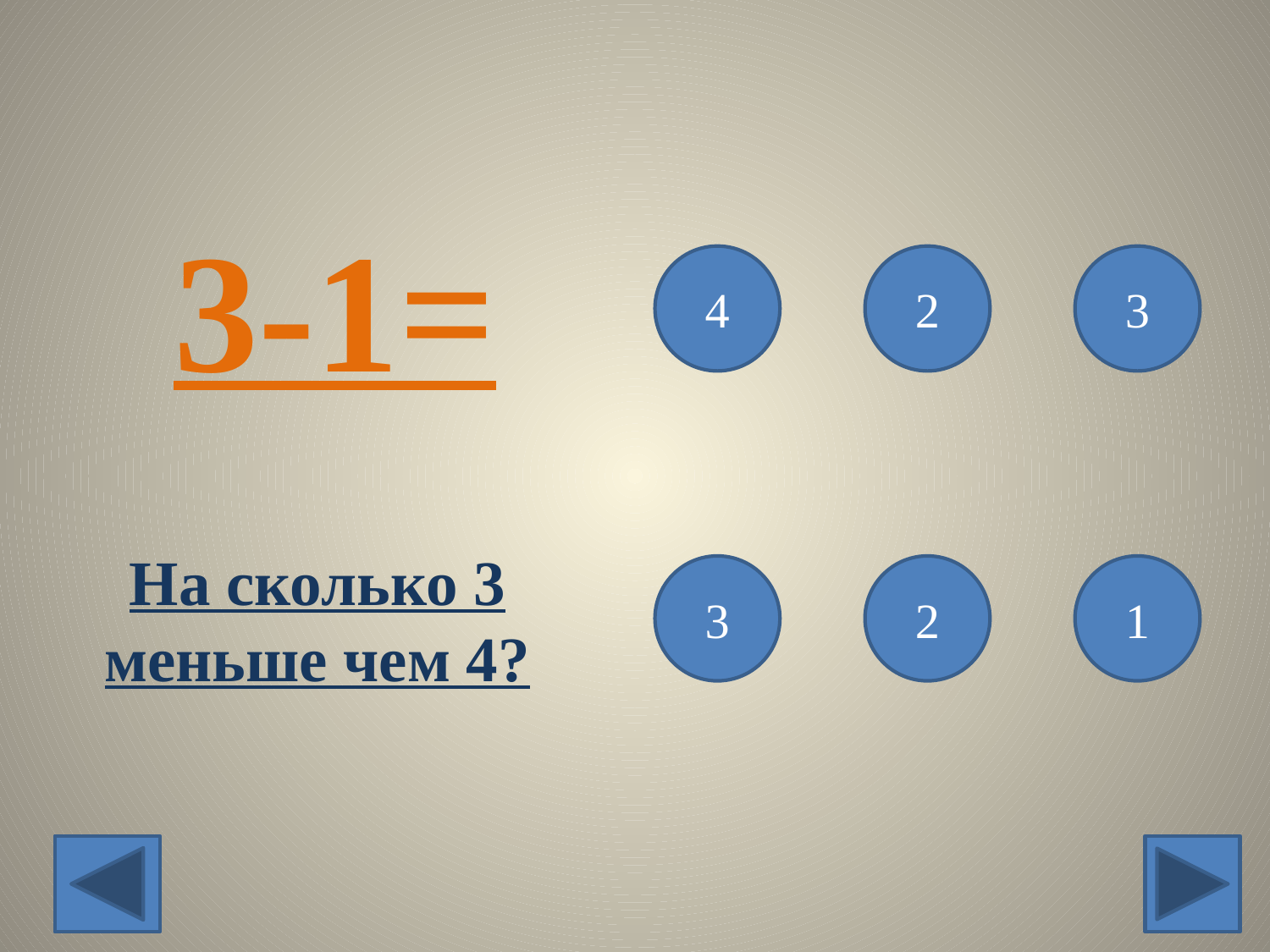

3-1=
4
2
3
На сколько 3 меньше чем 4?
3
2
1